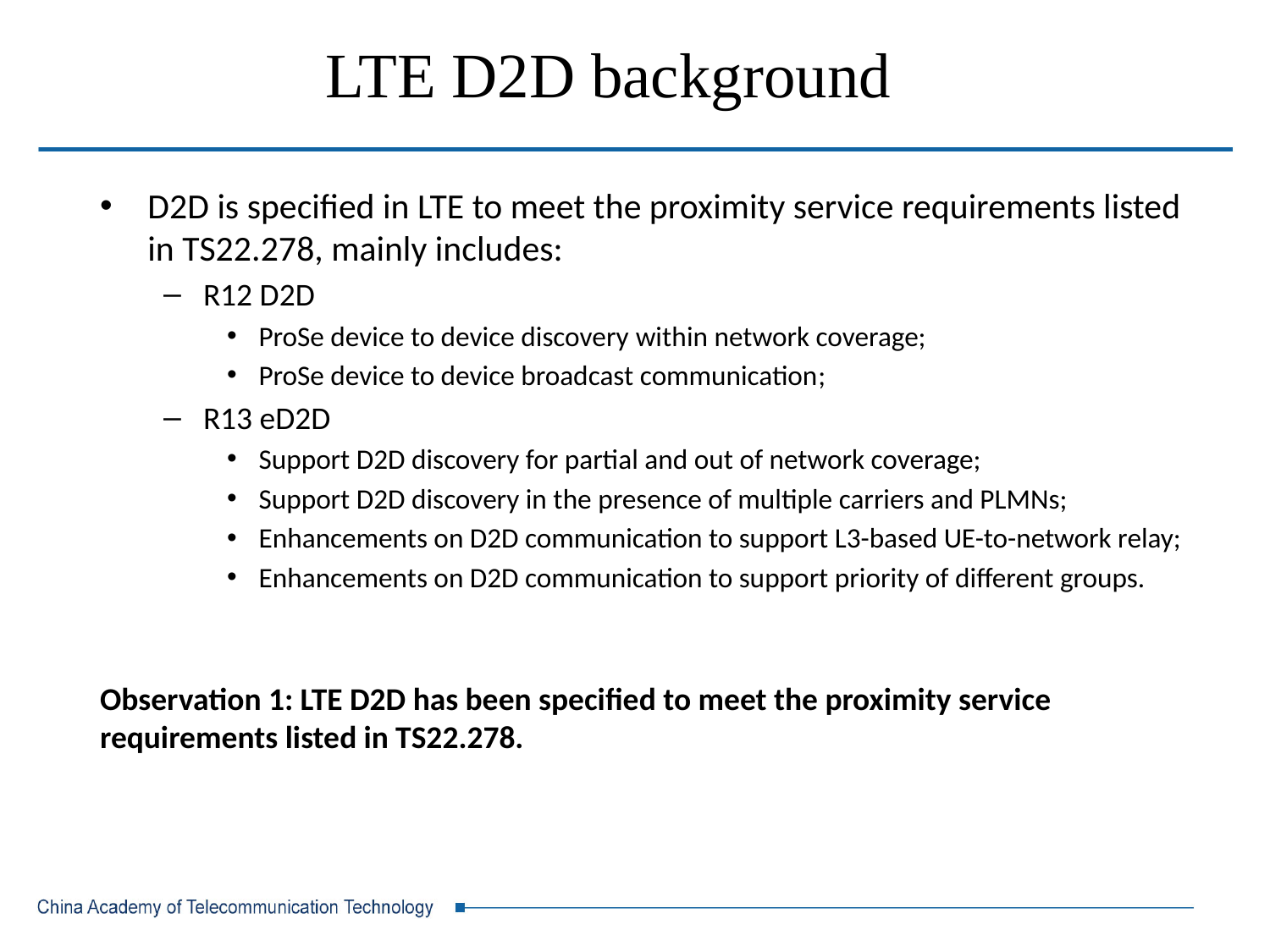

# LTE D2D background
D2D is specified in LTE to meet the proximity service requirements listed in TS22.278, mainly includes:
R12 D2D
ProSe device to device discovery within network coverage;
ProSe device to device broadcast communication;
R13 eD2D
Support D2D discovery for partial and out of network coverage;
Support D2D discovery in the presence of multiple carriers and PLMNs;
Enhancements on D2D communication to support L3-based UE-to-network relay;
Enhancements on D2D communication to support priority of different groups.

Observation 1: LTE D2D has been specified to meet the proximity service requirements listed in TS22.278.